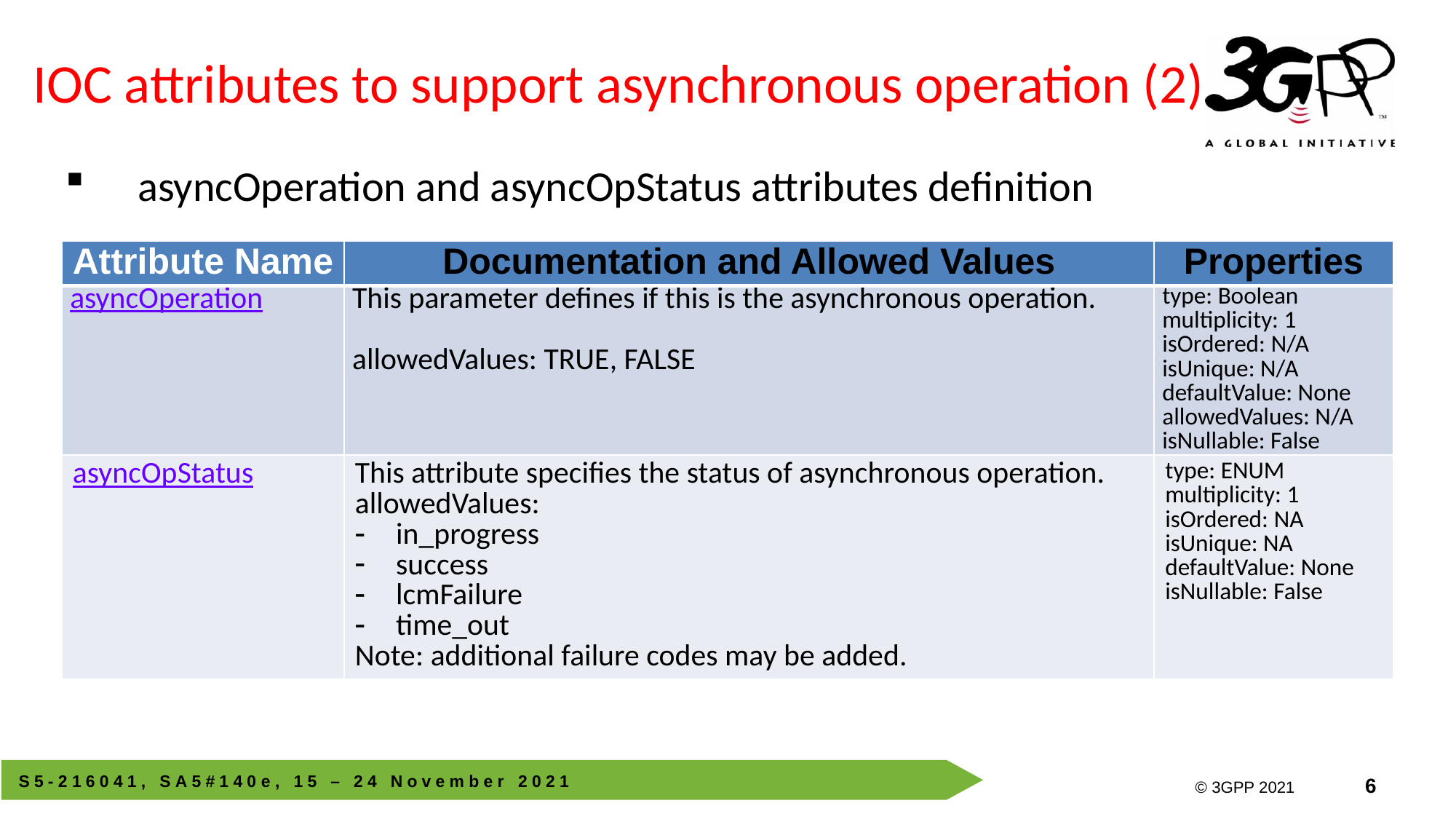

IOC attributes to support asynchronous operation (2)
asyncOperation and asyncOpStatus attributes definition
| Attribute Name | Documentation and Allowed Values | Properties |
| --- | --- | --- |
| asyncOperation | This parameter defines if this is the asynchronous operation.   allowedValues: TRUE, FALSE | type: Boolean multiplicity: 1 isOrdered: N/A isUnique: N/A defaultValue: None allowedValues: N/A isNullable: False |
| asyncOpStatus | This attribute specifies the status of asynchronous operation. allowedValues: in\_progress success lcmFailure time\_out Note: additional failure codes may be added. | type: ENUM multiplicity: 1 isOrdered: NA isUnique: NA defaultValue: None isNullable: False |